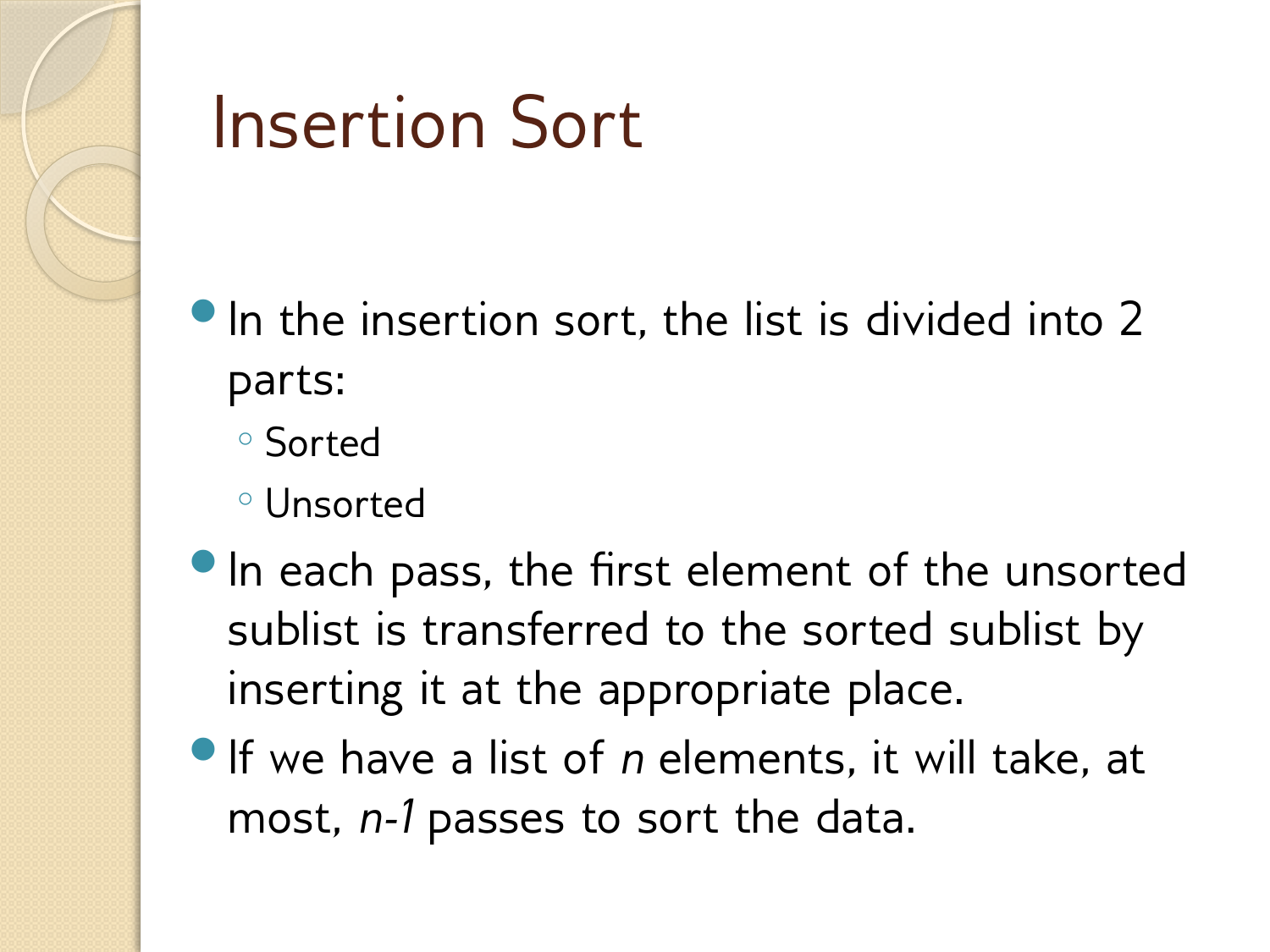

# Insertion Sort
In the insertion sort, the list is divided into 2 parts:
Sorted
Unsorted
In each pass, the first element of the unsorted sublist is transferred to the sorted sublist by inserting it at the appropriate place.
If we have a list of n elements, it will take, at most, n-1 passes to sort the data.